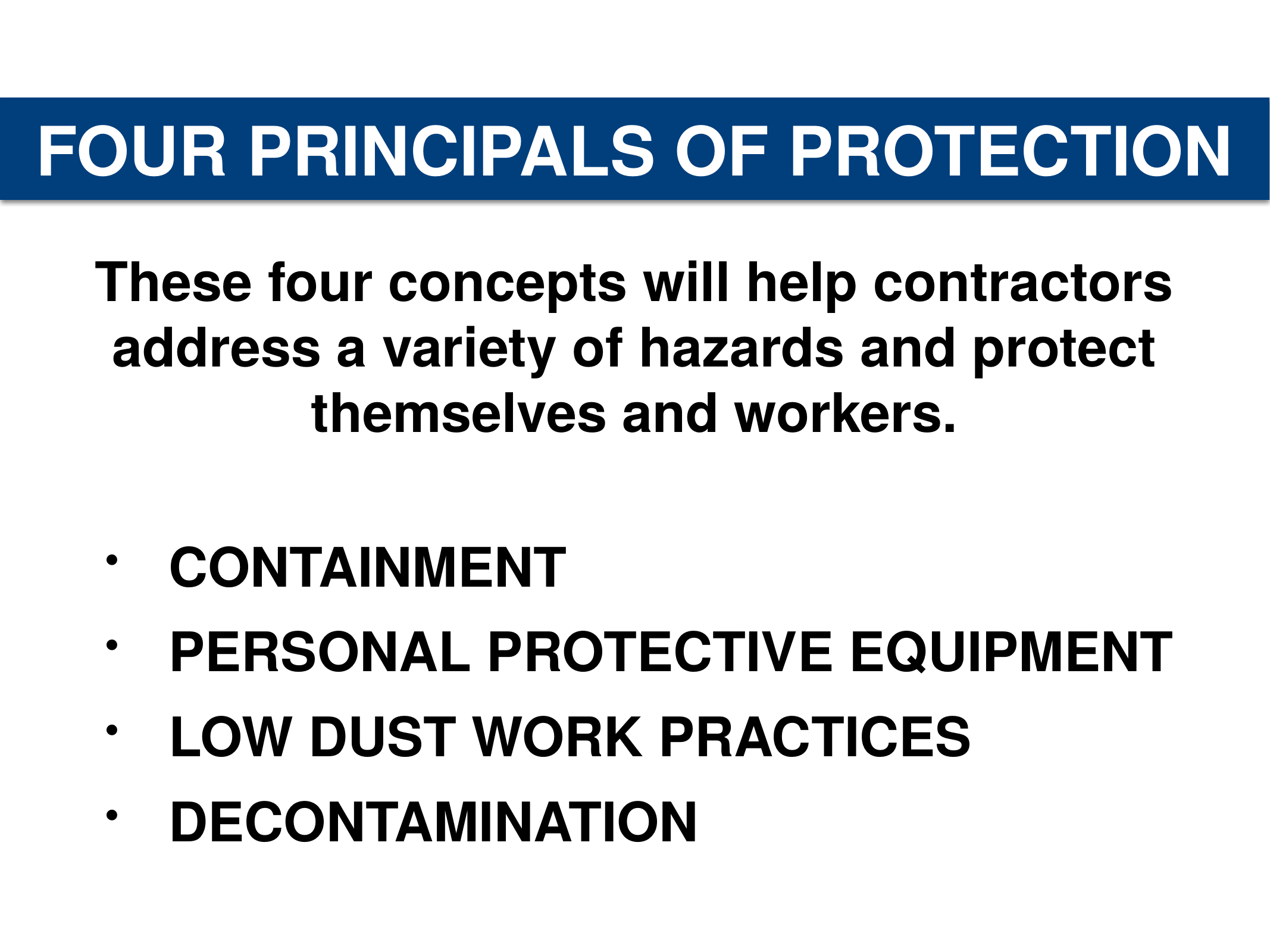

FOUR PRINCIPALS OF PROTECTION
These four concepts will help contractors address a variety of hazards and protect themselves and workers.
CONTAINMENT
PERSONAL PROTECTIVE EQUIPMENT
LOW DUST WORK PRACTICES
DECONTAMINATION